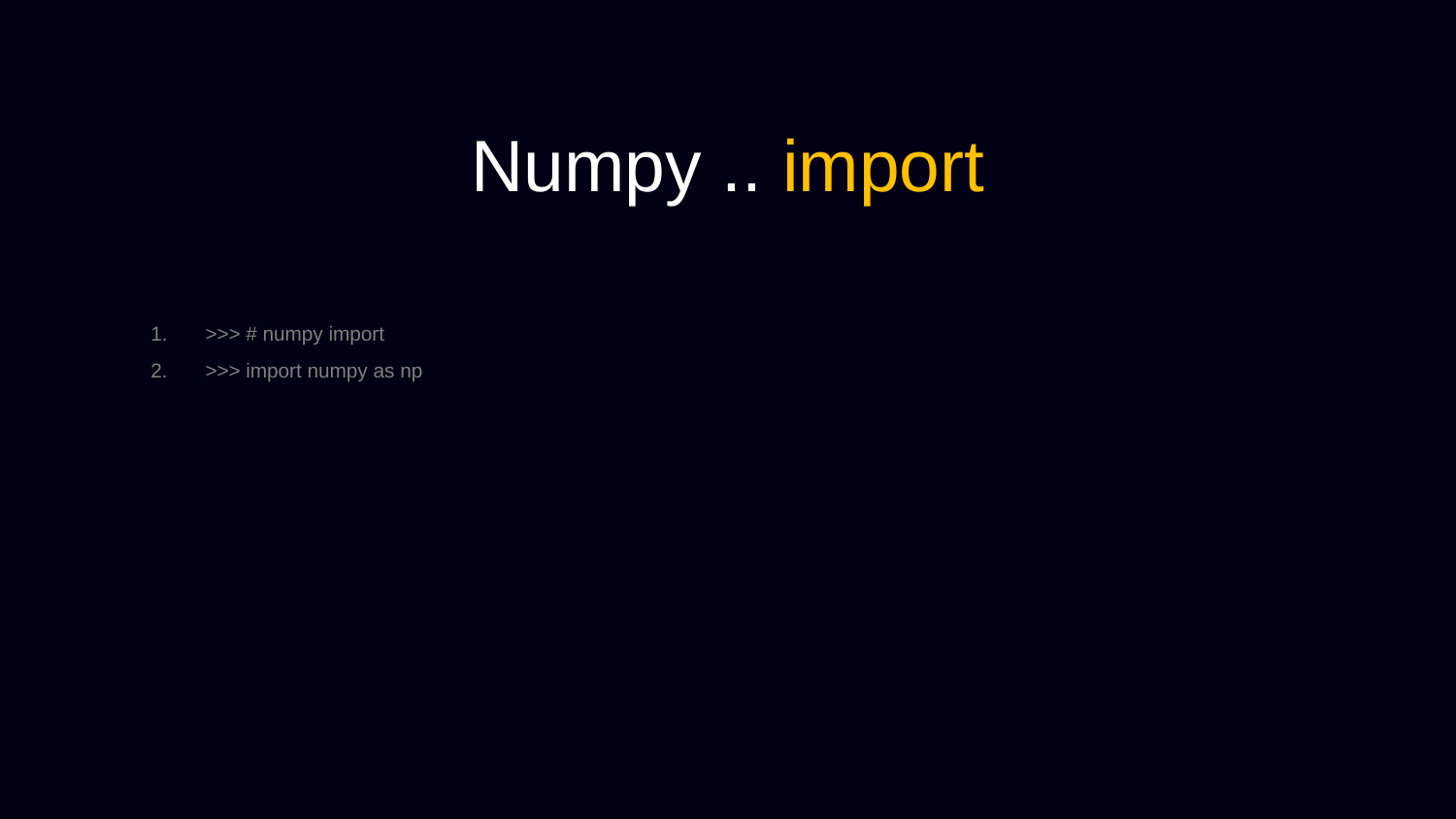

Numpy .. import
>>> # numpy import
>>> import numpy as np